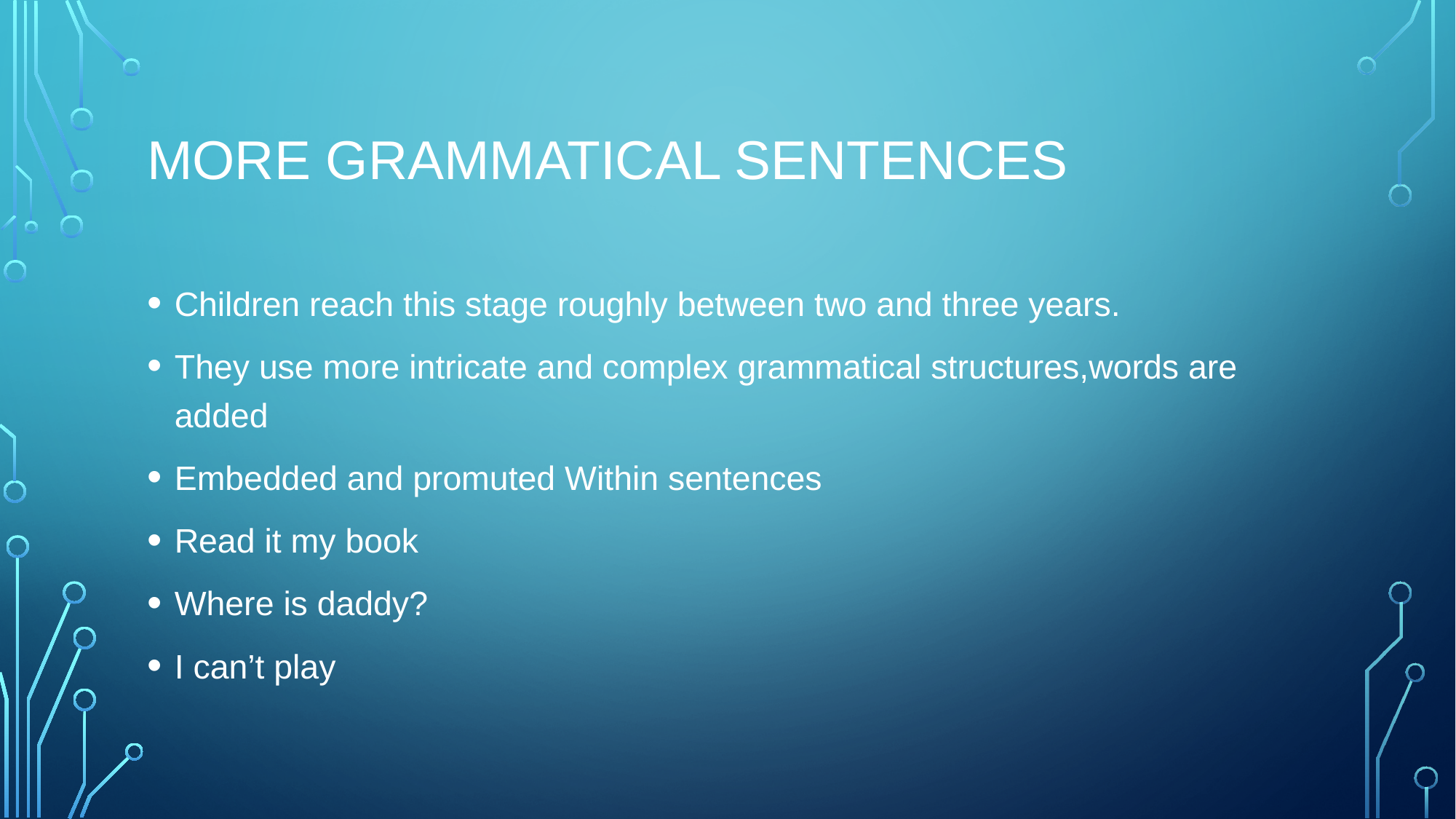

# More grammatical sentences
Children reach this stage roughly between two and three years.
They use more intricate and complex grammatical structures,words are added
Embedded and promuted Within sentences
Read it my book
Where is daddy?
I can’t play